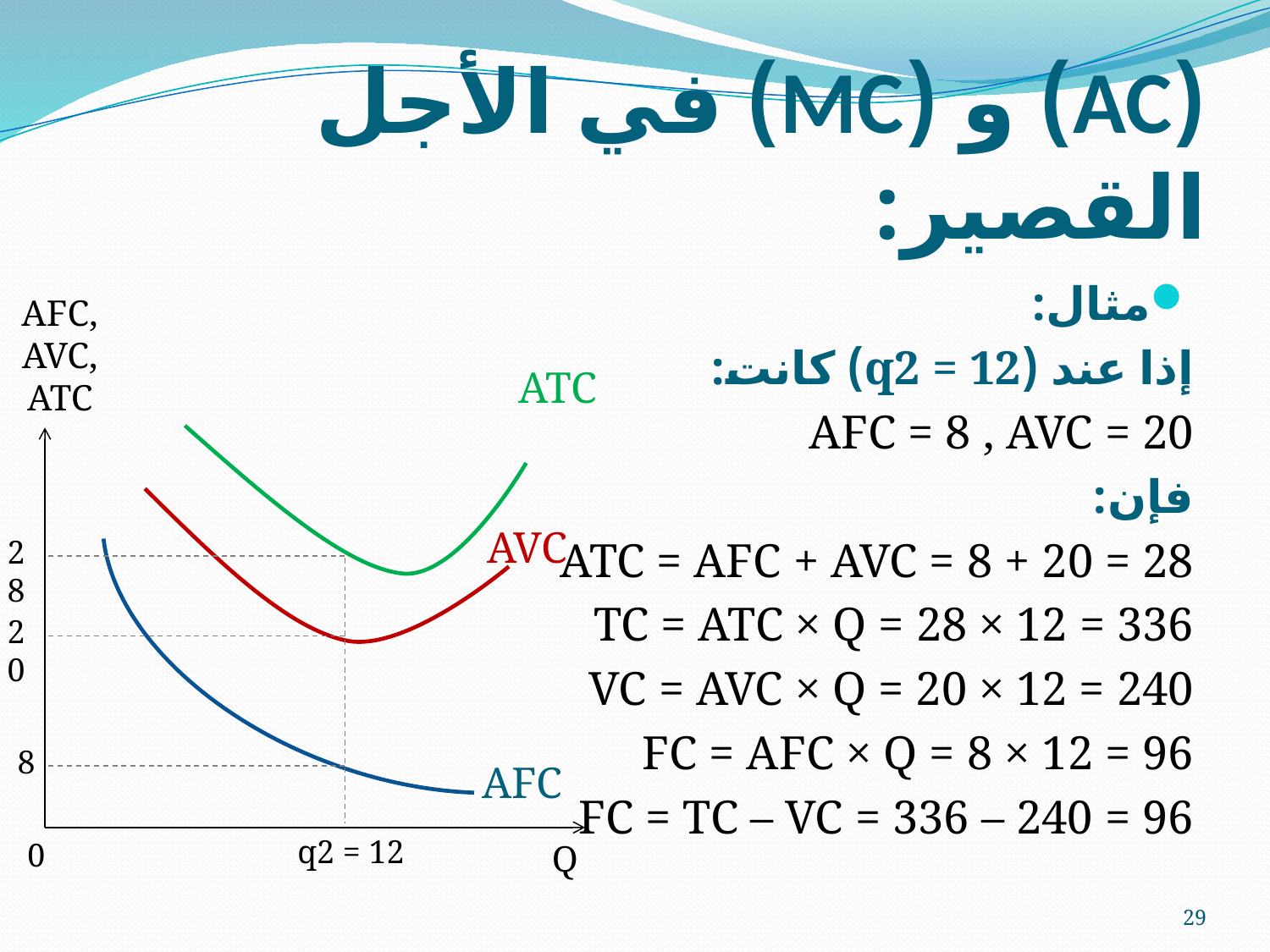

# (AC) و (MC) في الأجل القصير:
مثال:
إذا عند (q2 = 12) كانت:
AFC = 8 , AVC = 20
فإن:
ATC = AFC + AVC = 8 + 20 = 28
TC = ATC × Q = 28 × 12 = 336
VC = AVC × Q = 20 × 12 = 240
FC = AFC × Q = 8 × 12 = 96
FC = TC – VC = 336 – 240 = 96
AFC, AVC, ATC
ATC

AVC
28
20
8
AFC
q2 = 12
0
Q
29